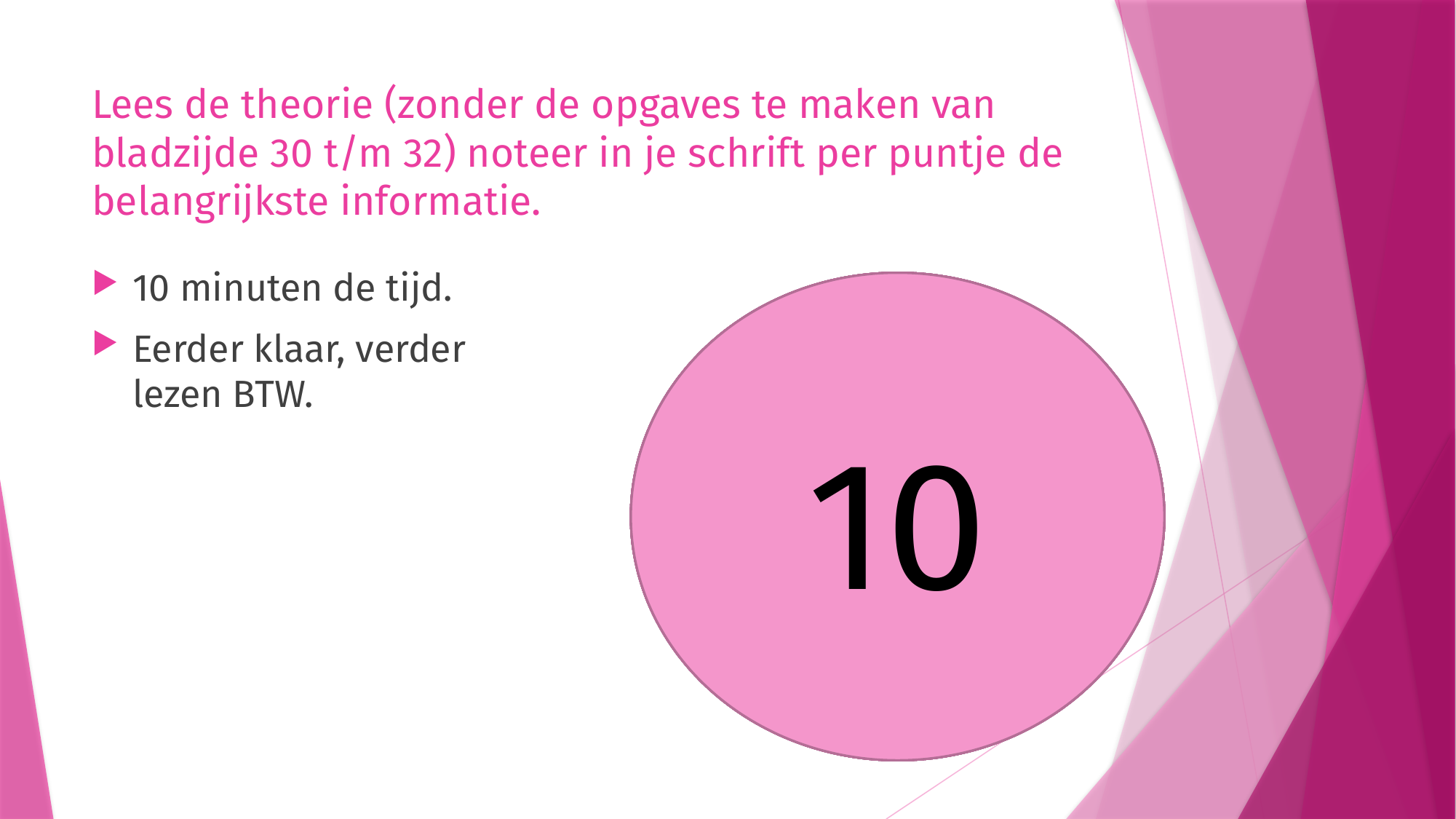

# Lees de theorie (zonder de opgaves te maken van bladzijde 30 t/m 32) noteer in je schrift per puntje de belangrijkste informatie.
10 minuten de tijd.
Eerder klaar, verder lezen BTW.

10
8
9
5
6
7
4
3
1
2